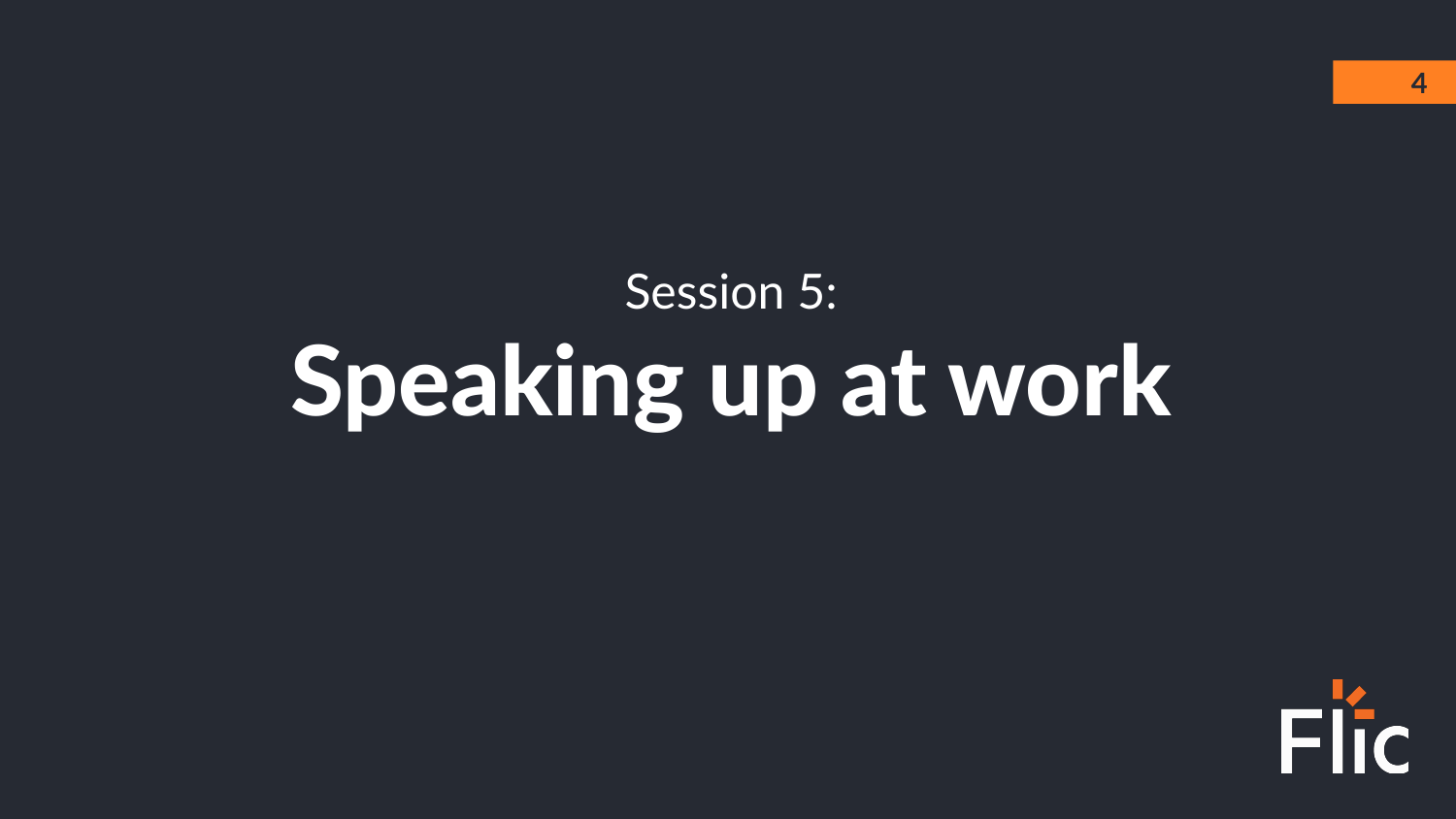

4

Session 5:
Speaking up at work